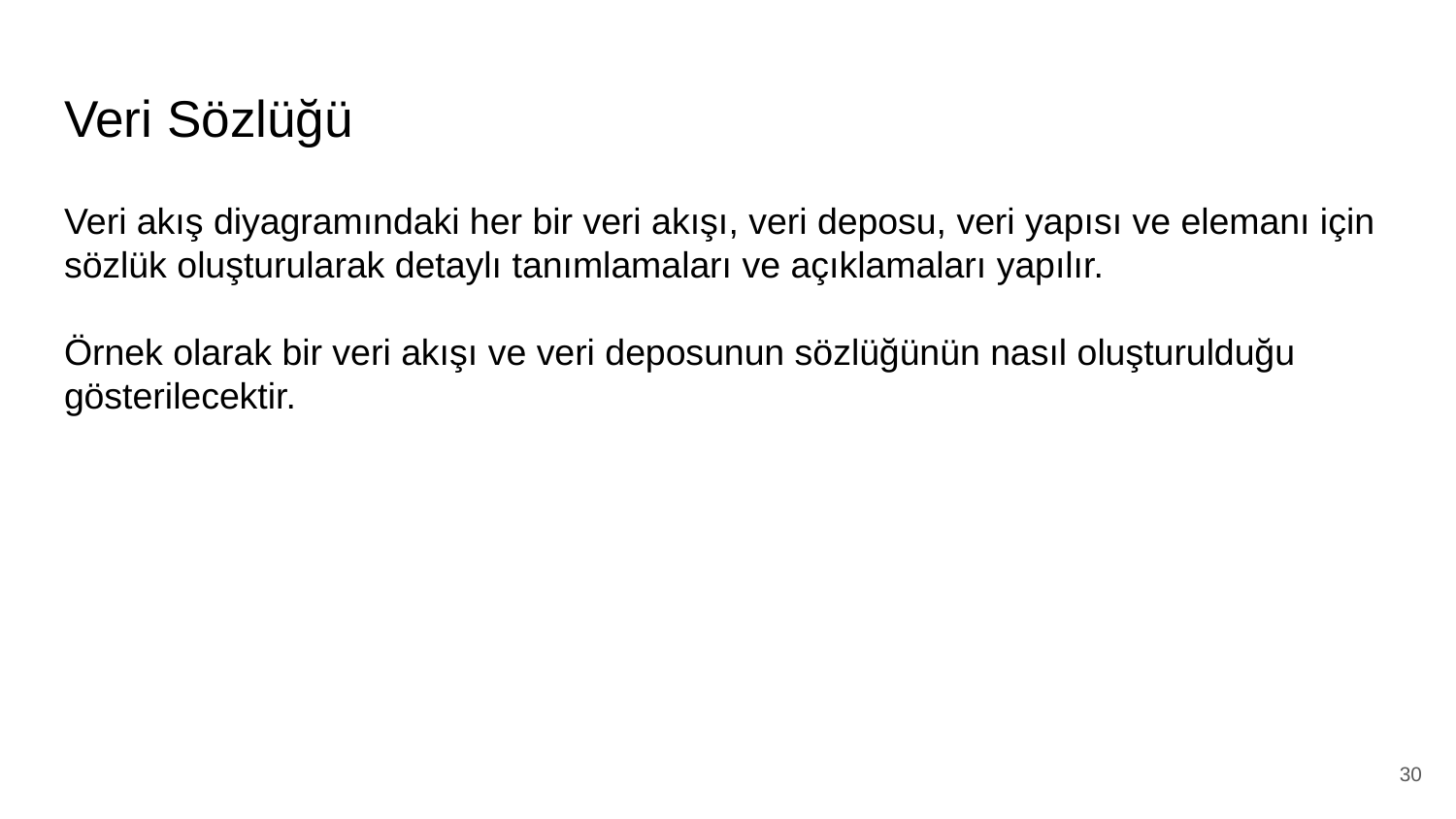

# Veri Sözlüğü
Veri akış diyagramındaki her bir veri akışı, veri deposu, veri yapısı ve elemanı için sözlük oluşturularak detaylı tanımlamaları ve açıklamaları yapılır.

Örnek olarak bir veri akışı ve veri deposunun sözlüğünün nasıl oluşturulduğu gösterilecektir.
30